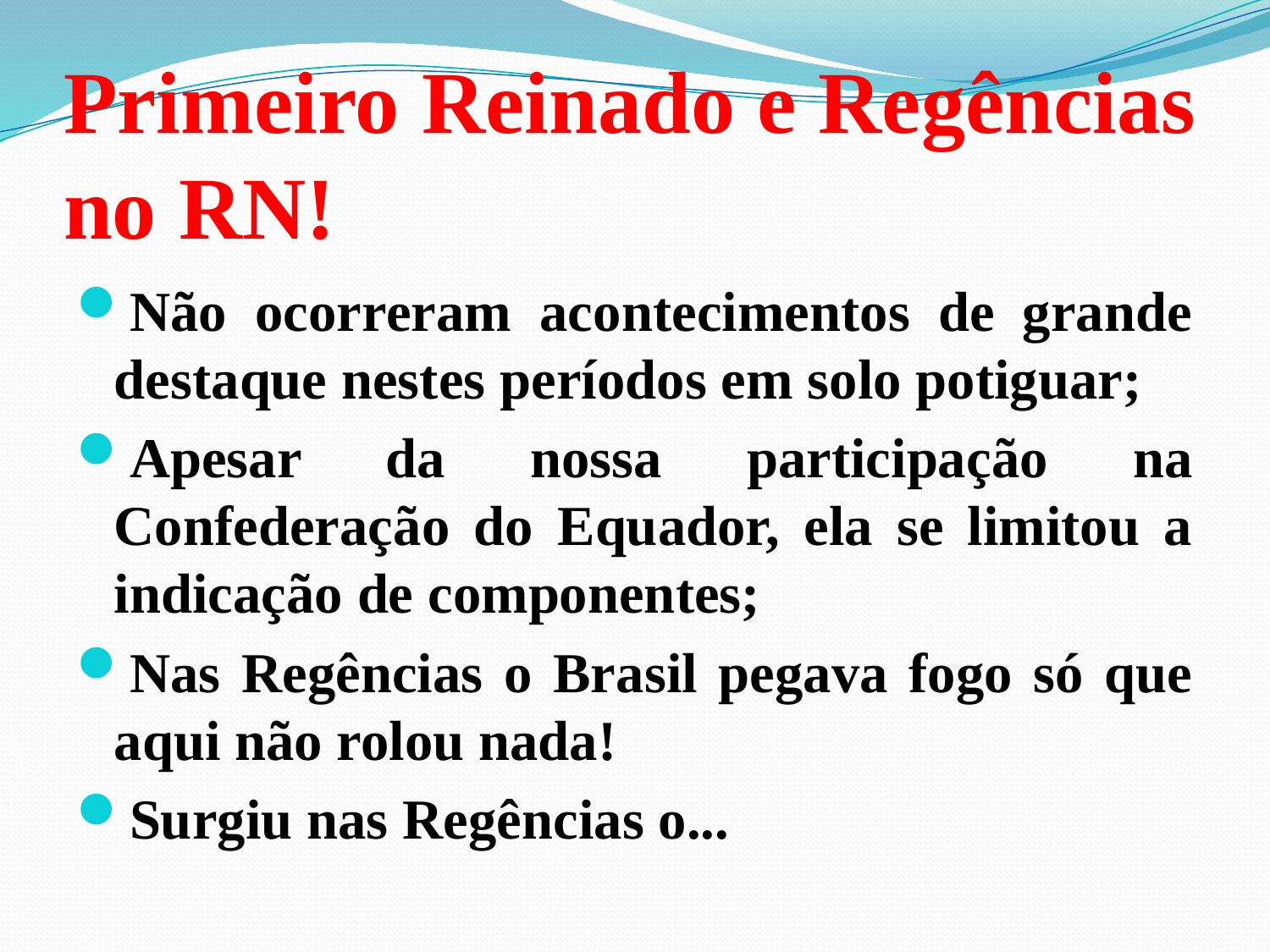

# Primeiro Reinado e Regências no RN!
Não ocorreram acontecimentos de grande destaque nestes períodos em solo potiguar;
Apesar da nossa participação na Confederação do Equador, ela se limitou a indicação de componentes;
Nas Regências o Brasil pegava fogo só que aqui não rolou nada!
Surgiu nas Regências o...